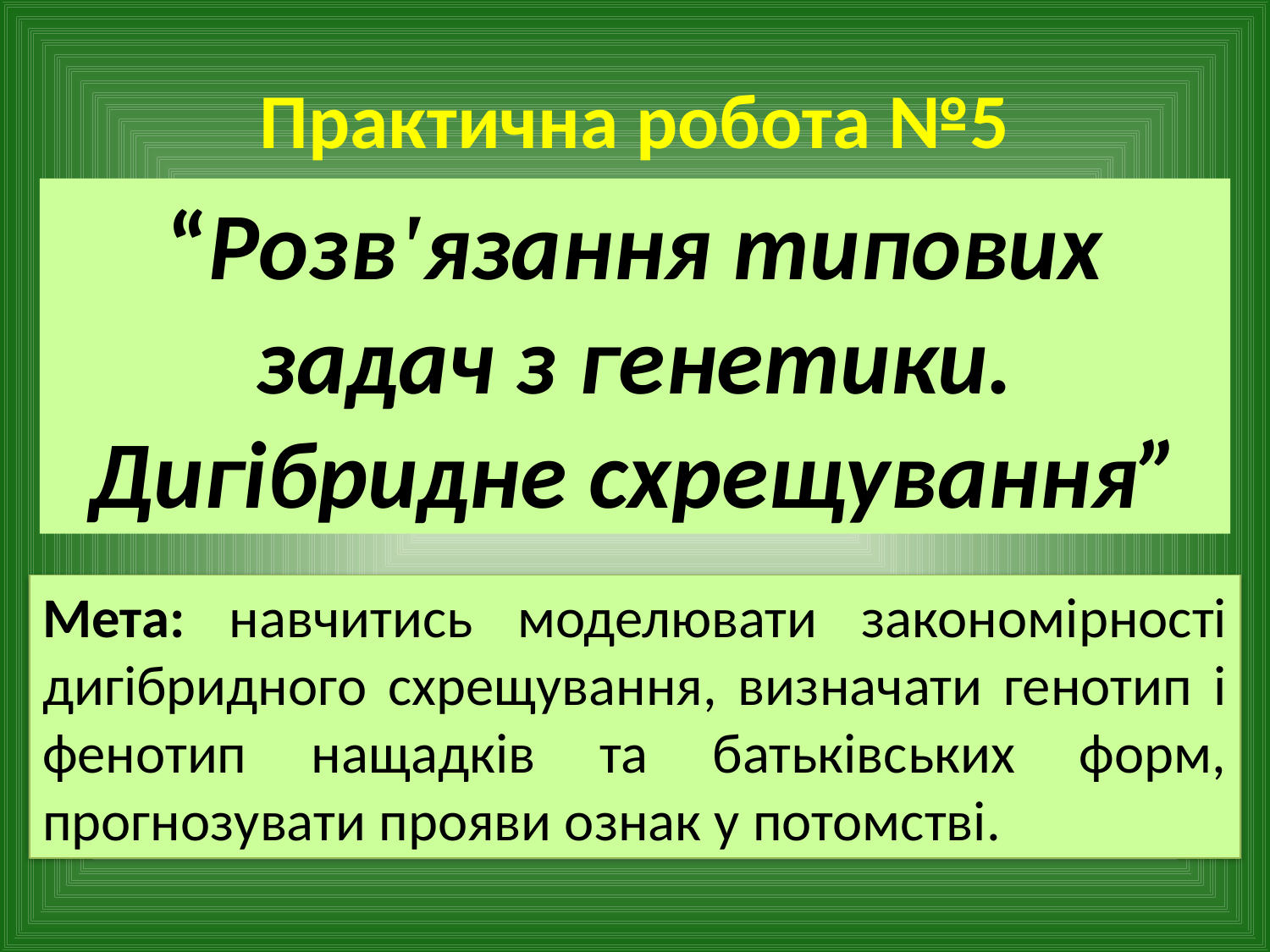

# Практична робота №5
“Розв'язання типових задач з генетики. Дигібридне схрещування”
Мета: навчитись моделювати закономірності дигібридного схрещування, визначати генотип і фенотип нащадків та батьківських форм, прогнозувати прояви ознак у потомстві.